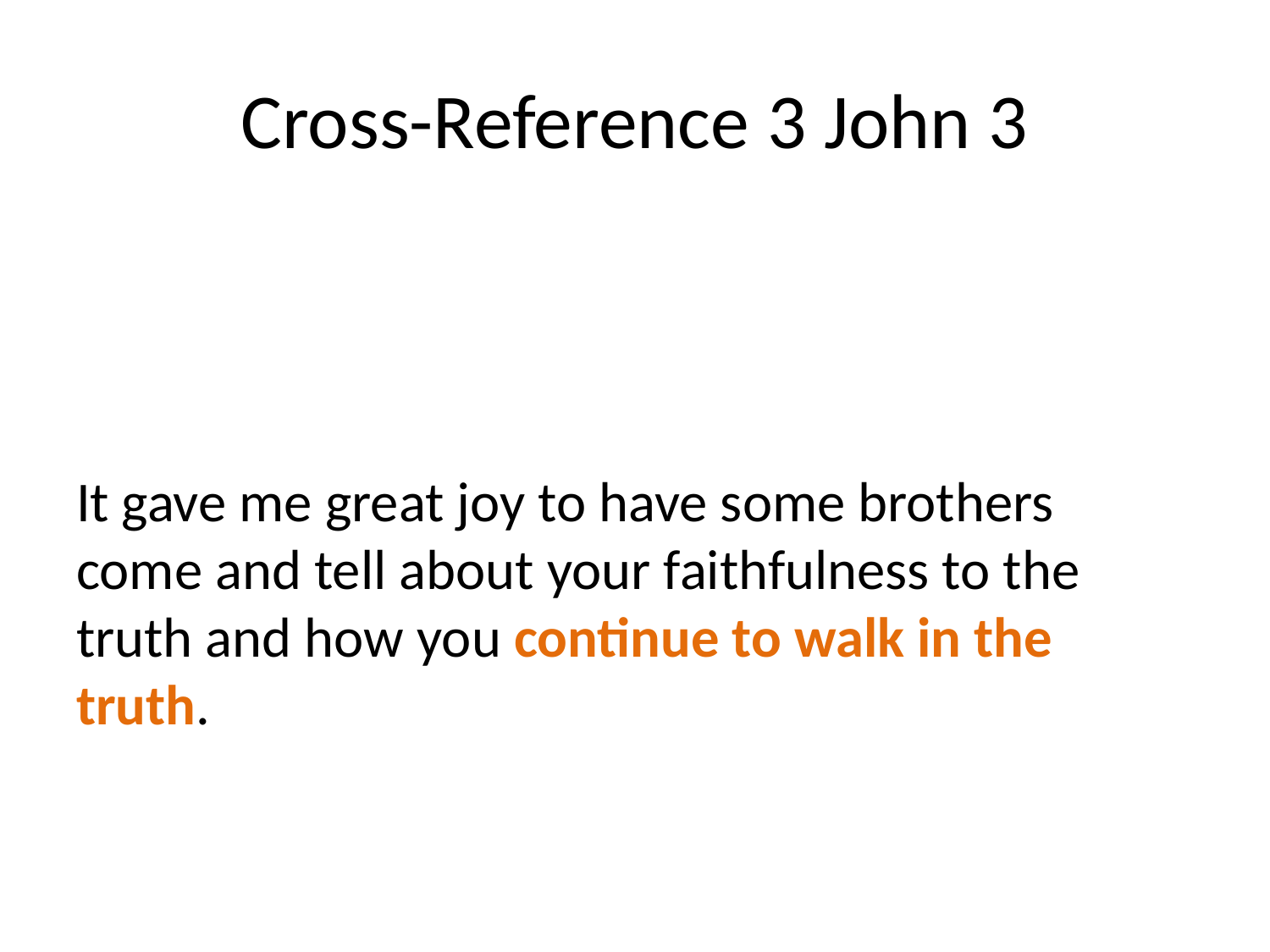

# Cross-Reference 3 John 3

It gave me great joy to have some brothers come and tell about your faithfulness to the truth and how you continue to walk in the truth.